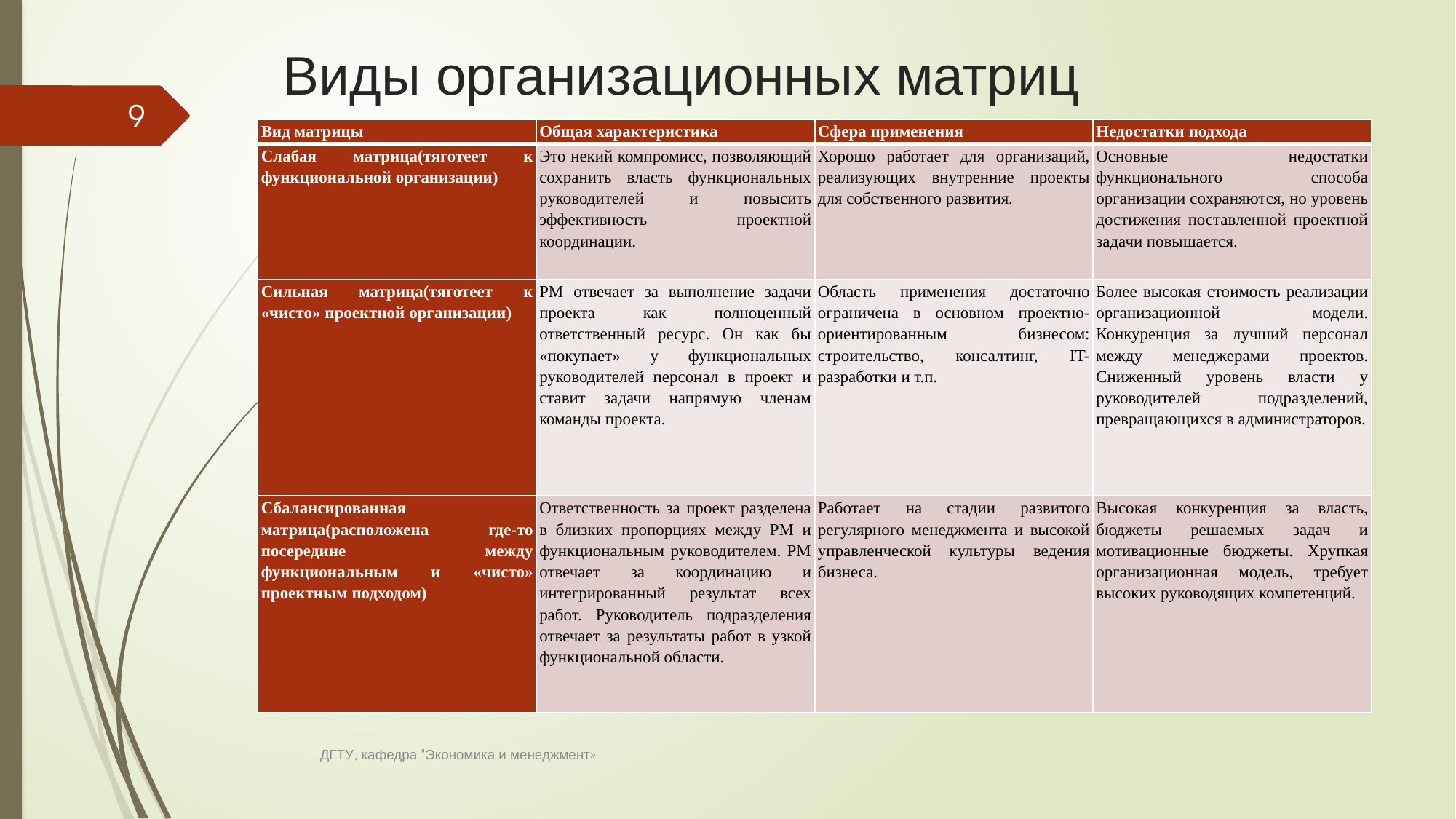

# Виды организационных матриц
9
| Вид матрицы | Общая характеристика | Сфера применения | Недостатки подхода |
| --- | --- | --- | --- |
| Слабая матрица(тяготеет к функциональной организации) | Это некий компромисс, позволяющий сохранить власть функциональных руководителей и повысить эффективность проектной координации. | Хорошо работает для организаций, реализующих внутренние проекты для собственного развития. | Основные недостатки функционального способа организации сохраняются, но уровень достижения поставленной проектной задачи повышается. |
| Сильная матрица(тяготеет к «чисто» проектной организации) | PM отвечает за выполнение задачи проекта как полноценный ответственный ресурс. Он как бы «покупает» у функциональных руководителей персонал в проект и ставит задачи напрямую членам команды проекта. | Область применения достаточно ограничена в основном проектно-ориентированным бизнесом: строительство, консалтинг, IT-разработки и т.п. | Более высокая стоимость реализации организационной модели. Конкуренция за лучший персонал между менеджерами проектов. Сниженный уровень власти у руководителей подразделений, превращающихся в администраторов. |
| Сбалансированная матрица(расположена где-то посередине между функциональным и «чисто» проектным подходом) | Ответственность за проект разделена в близких пропорциях между PM и функциональным руководителем. PM отвечает за координацию и интегрированный результат всех работ. Руководитель подразделения отвечает за результаты работ в узкой функциональной области. | Работает на стадии развитого регулярного менеджмента и высокой управленческой культуры ведения бизнеса. | Высокая конкуренция за власть, бюджеты решаемых задач и мотивационные бюджеты. Хрупкая организационная модель, требует высоких руководящих компетенций. |
ДГТУ, кафедра "Экономика и менеджмент»